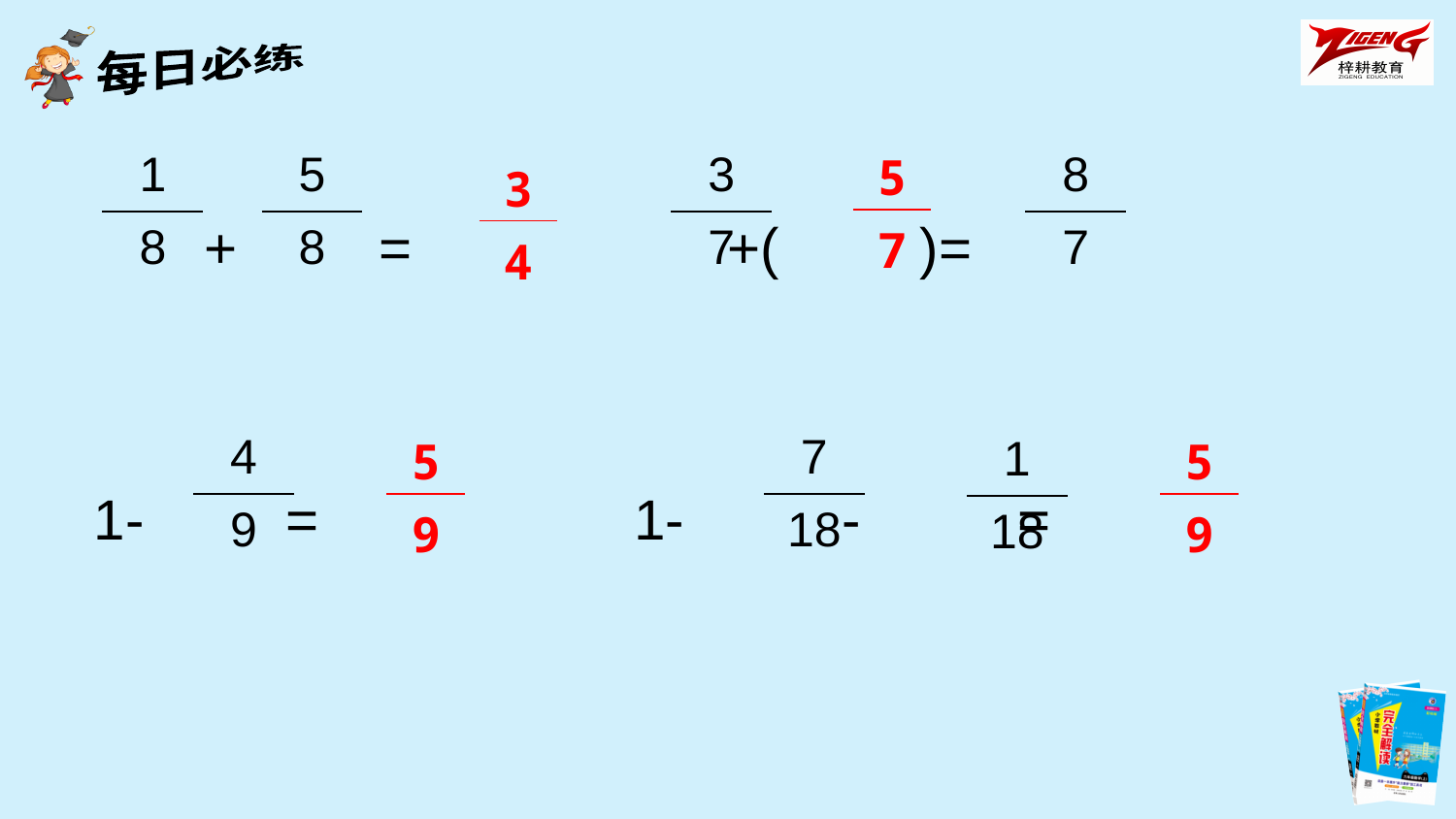

+         =                    +(　　)=

1-         =                    1-          -          =
| 5 |
| --- |
| 7 |
| 1 |
| --- |
| 8 |
| 5 |
| --- |
| 8 |
| 3 |
| --- |
| 7 |
| 8 |
| --- |
| 7 |
| 3 |
| --- |
| 4 |
| 4 |
| --- |
| 9 |
| 5 |
| --- |
| 9 |
| 7 |
| --- |
| 18 |
| 5 |
| --- |
| 9 |
| 1 |
| --- |
| 18 |